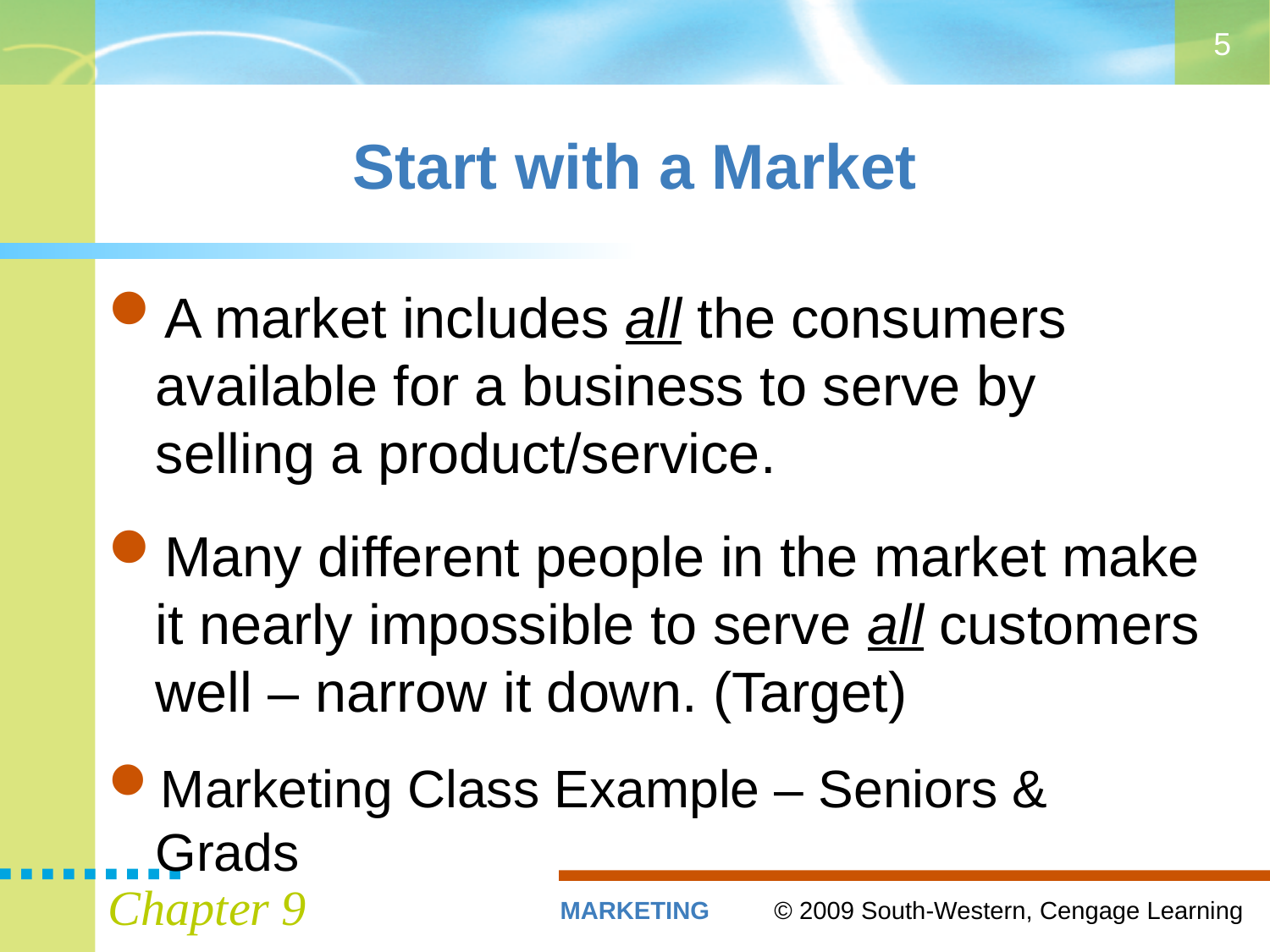

5
# Start with a Market
A market includes all the consumers available for a business to serve by selling a product/service.

Many different people in the market make it nearly impossible to serve all customers well – narrow it down. (Target)
Marketing Class Example – Seniors & Grads
Chapter 9